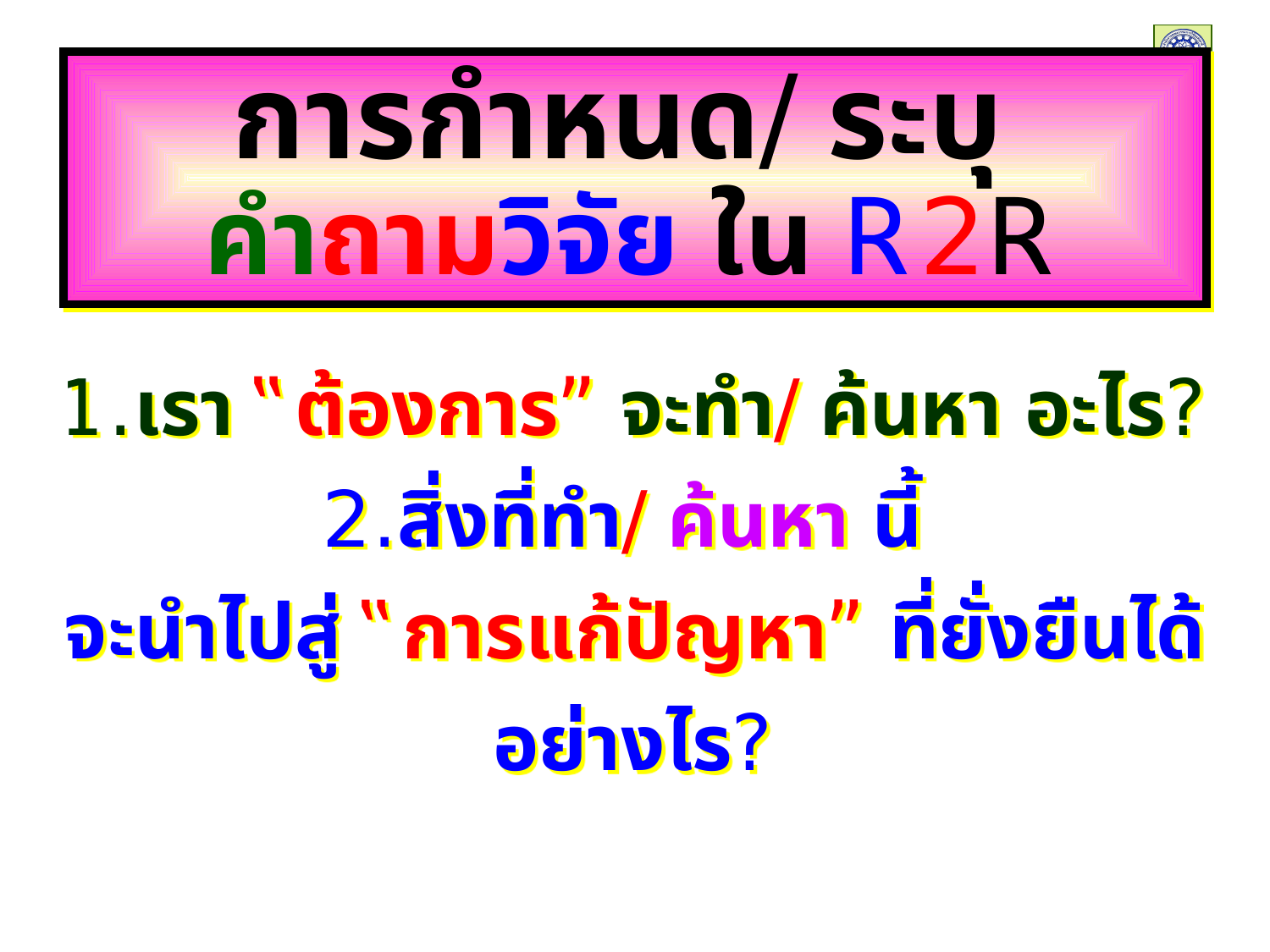

การกำหนด/ระบุ
คำถามวิจัย ใน R2R
1.เรา “ต้องการ” จะทำ/ค้นหา อะไร?
2.สิ่งที่ทำ/ค้นหา นี้
จะนำไปสู่ “การแก้ปัญหา” ที่ยั่งยืนได้อย่างไร?